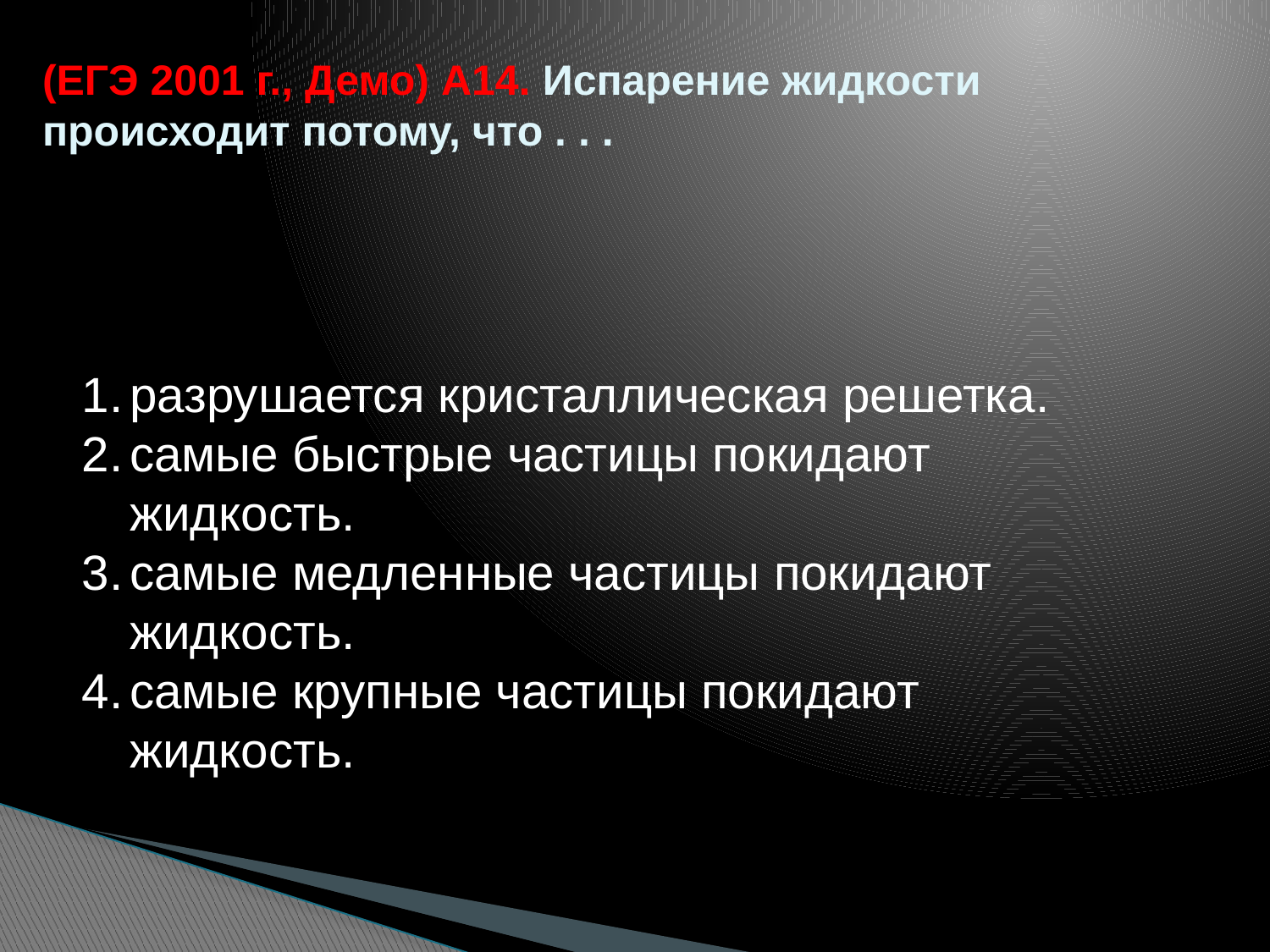

# (ЕГЭ 2001 г., Демо) А14. Испарение жидкости происходит потому, что . . .
разрушается кристаллическая решетка.
самые быстрые частицы покидают жидкость.
самые медленные частицы покидают жидкость.
самые крупные частицы покидают жидкость.